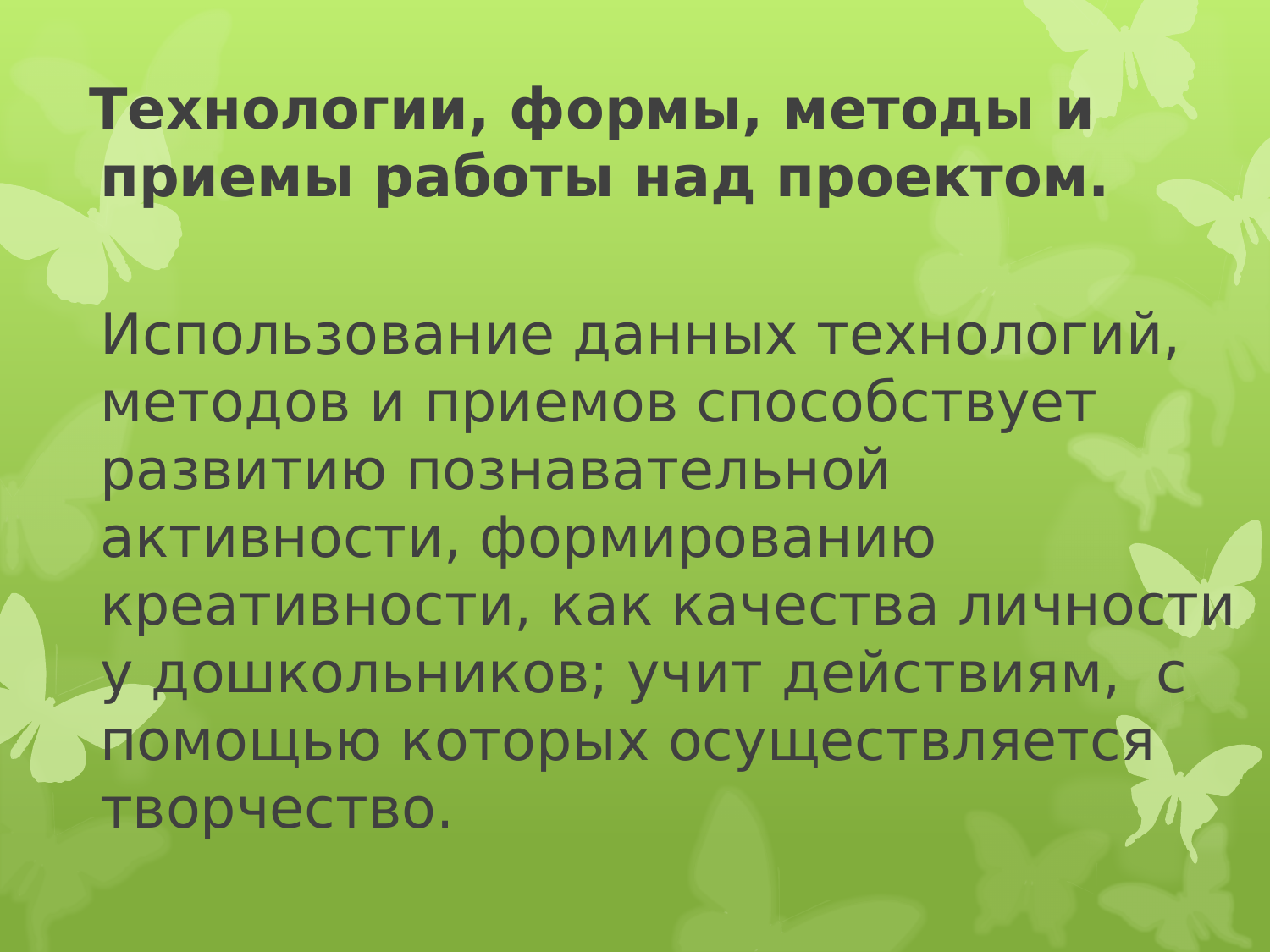

Технологии, формы, методы и приемы работы над проектом.
Использование данных технологий, методов и приемов способствует развитию познавательной активности, формированию креативности, как качества личности у дошкольников; учит действиям,  с помощью которых осуществляется творчество.